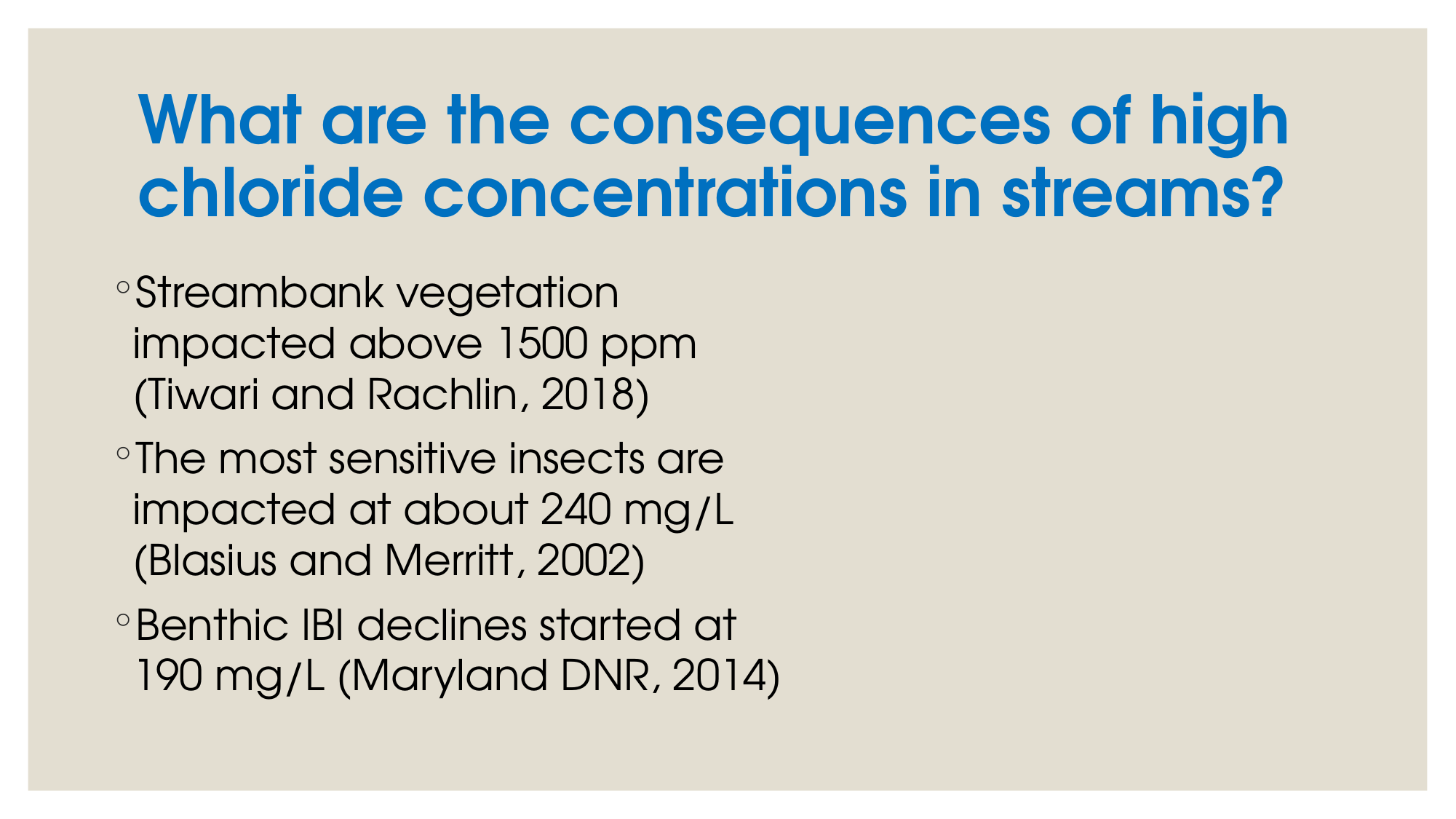

# What are the consequences of high chloride concentrations in streams?
Streambank vegetation impacted above 1500 ppm (Tiwari and Rachlin, 2018)
The most sensitive insects are impacted at about 240 mg/L (Blasius and Merritt, 2002)
Benthic IBI declines started at 190 mg/L (Maryland DNR, 2014)